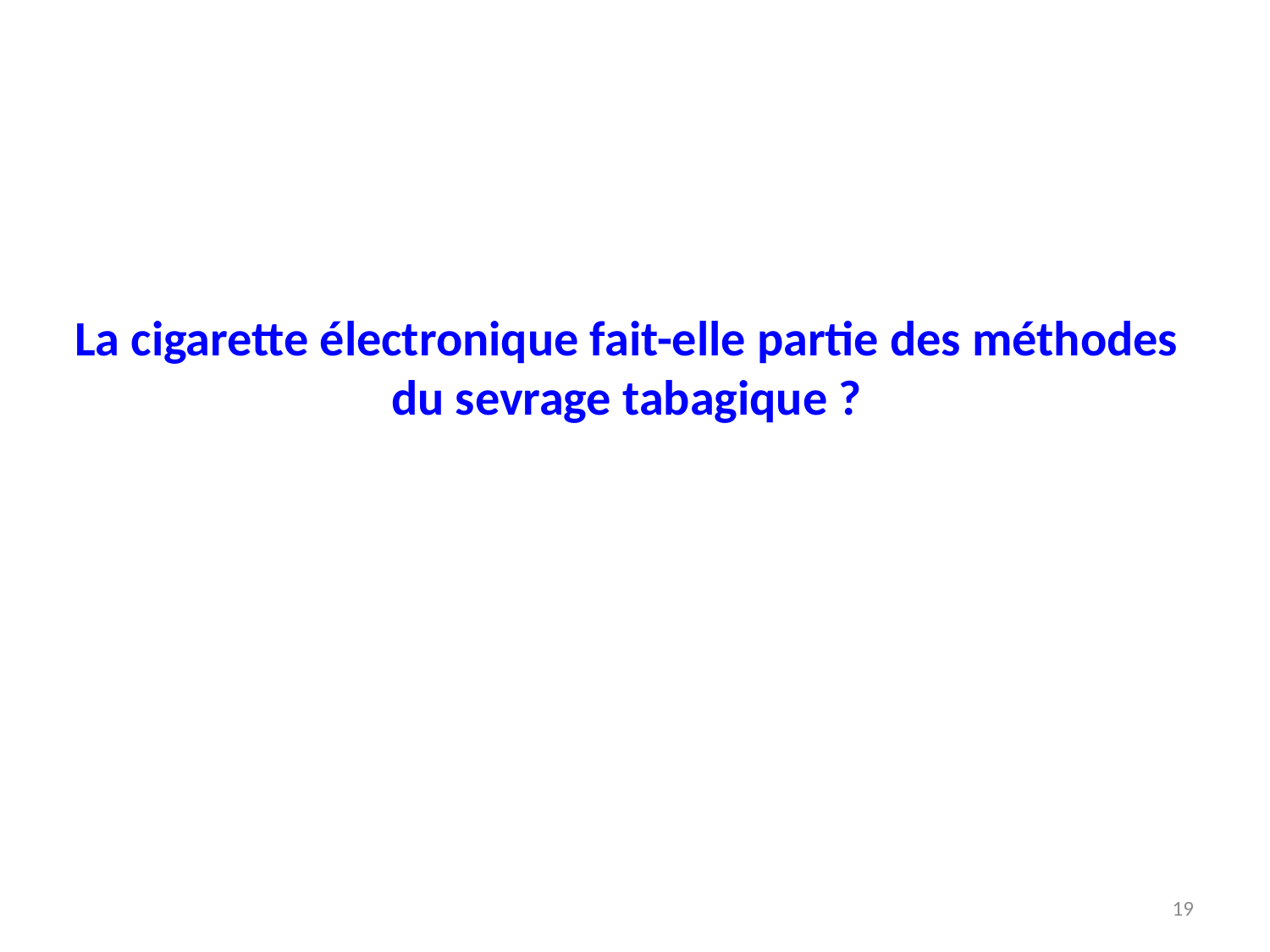

# La cigarette électronique fait-elle partie des méthodes du sevrage tabagique ?
19